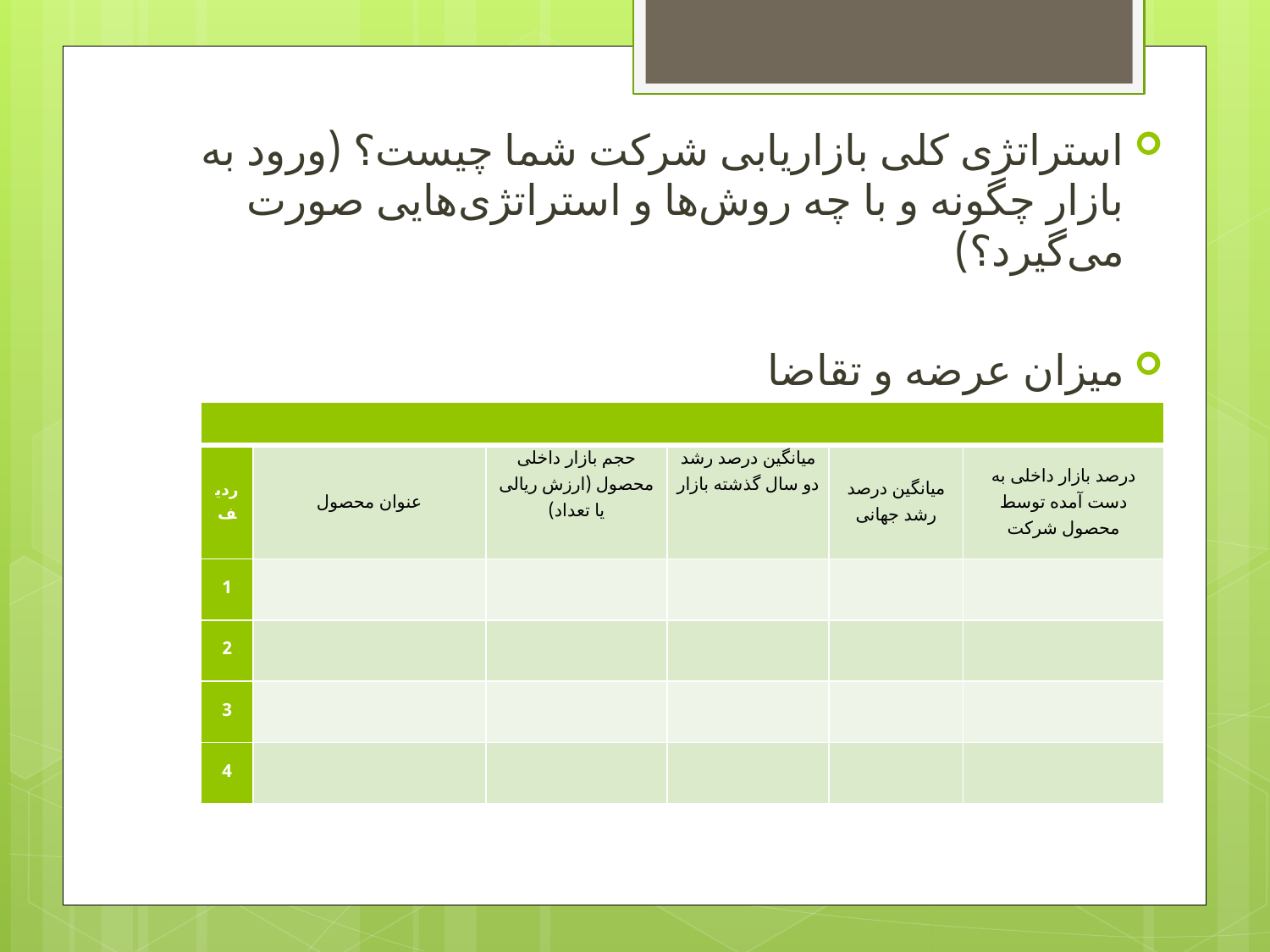

استراتژی کلی بازاریابی شرکت شما چیست؟ (ورود به بازار چگونه و با چه روش‌ها و استراتژی‌هایی صورت می‌گیرد؟)

میزان عرضه و تقاضا

|  |  |  |  |  |  |
| --- | --- | --- | --- | --- | --- |
| ردیف | عنوان محصول | حجم بازار داخلی محصول (ارزش ریالی یا تعداد) | میانگین درصد رشد دو سال گذشته بازار | میانگین درصد رشد جهانی | درصد بازار داخلی به دست آمده توسط محصول شرکت |
| 1 |  |  |  |  |  |
| 2 |  |  |  |  |  |
| 3 |  |  |  |  |  |
| 4 |  |  |  |  |  |